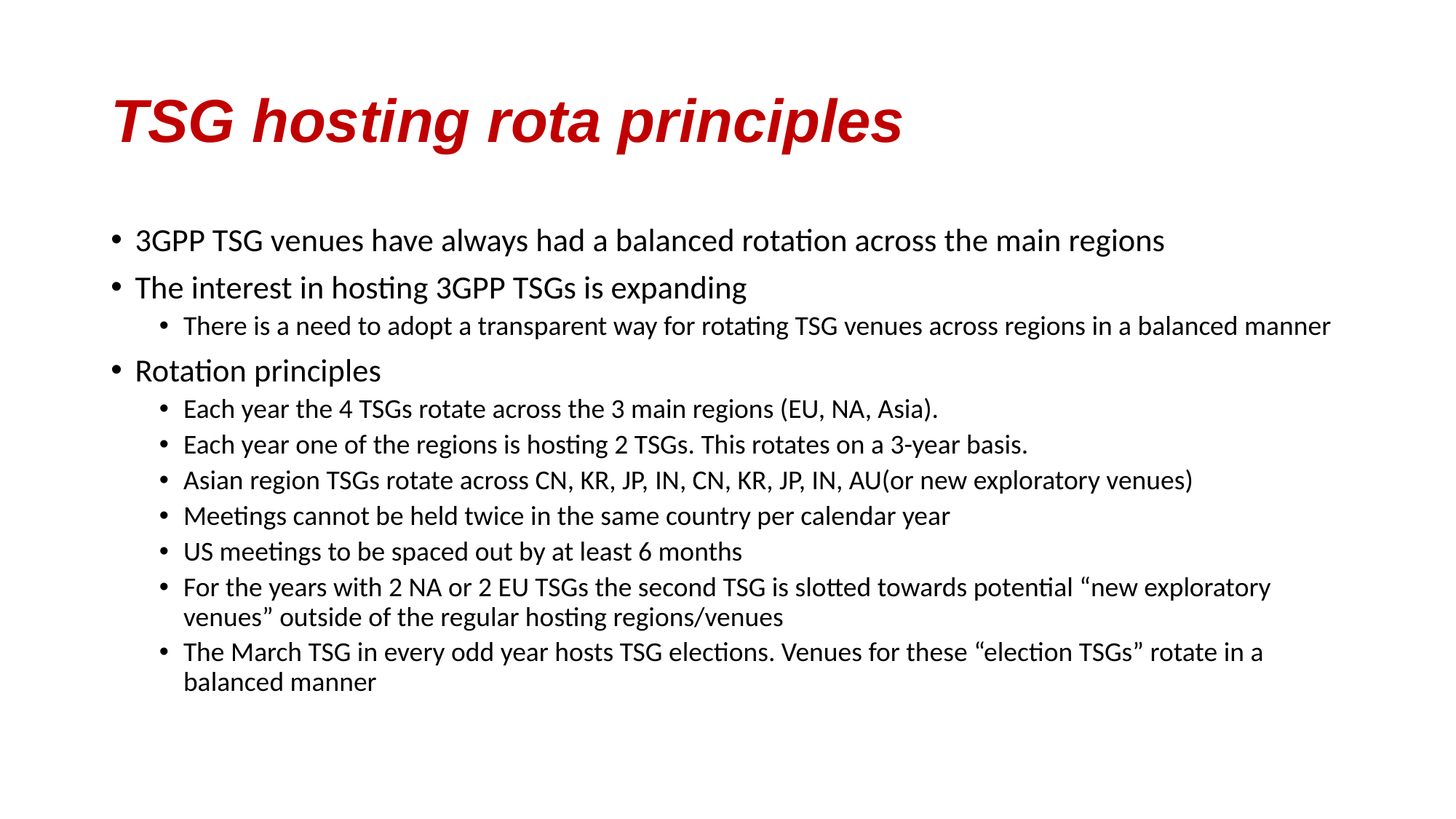

# TSG hosting rota principles
3GPP TSG venues have always had a balanced rotation across the main regions
The interest in hosting 3GPP TSGs is expanding
There is a need to adopt a transparent way for rotating TSG venues across regions in a balanced manner
Rotation principles
Each year the 4 TSGs rotate across the 3 main regions (EU, NA, Asia).
Each year one of the regions is hosting 2 TSGs. This rotates on a 3-year basis.
Asian region TSGs rotate across CN, KR, JP, IN, CN, KR, JP, IN, AU(or new exploratory venues)
Meetings cannot be held twice in the same country per calendar year
US meetings to be spaced out by at least 6 months
For the years with 2 NA or 2 EU TSGs the second TSG is slotted towards potential “new exploratory venues” outside of the regular hosting regions/venues
The March TSG in every odd year hosts TSG elections. Venues for these “election TSGs” rotate in a balanced manner